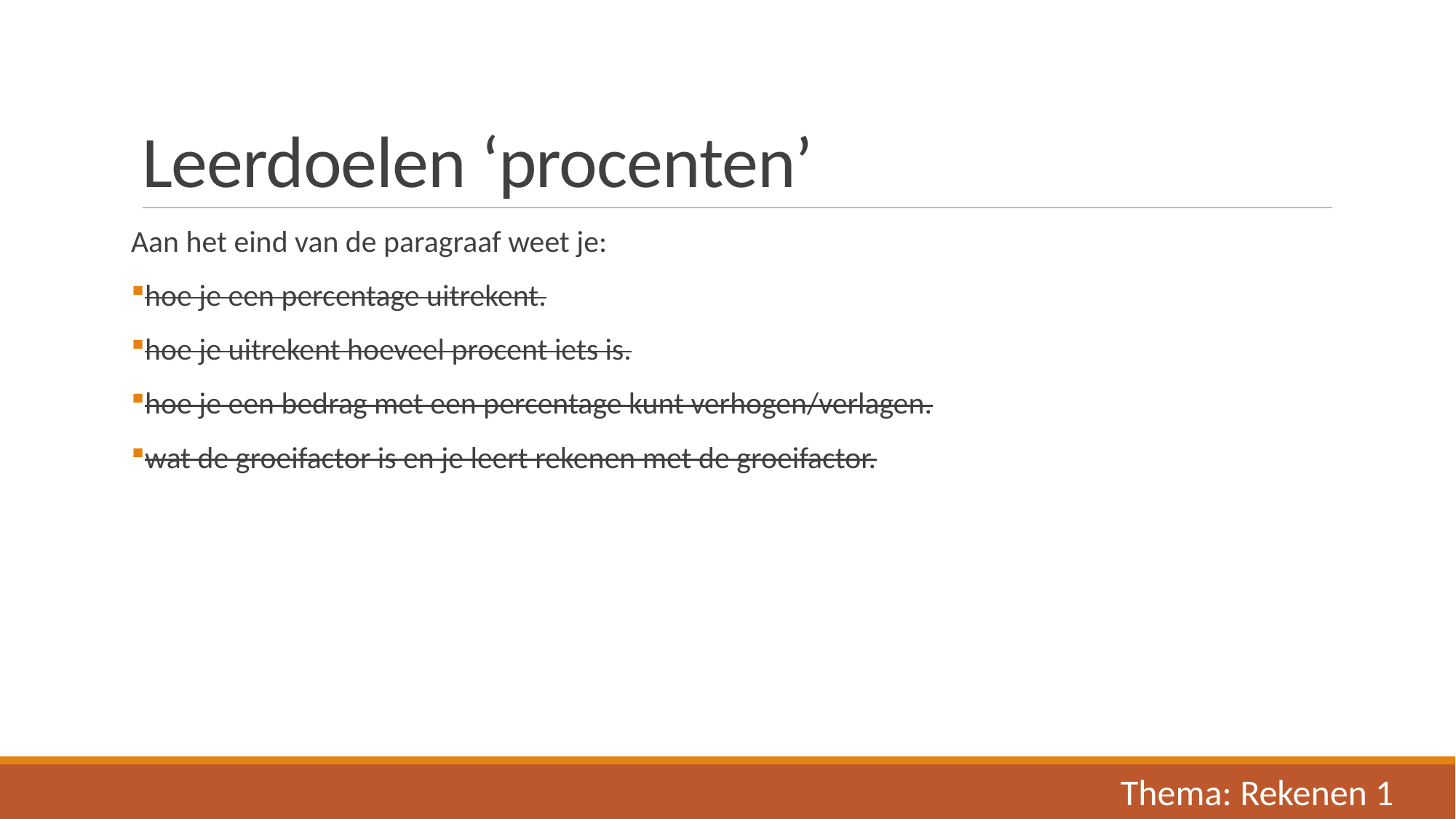

# Leerdoelen ‘procenten’
Aan het eind van de paragraaf weet je:
hoe je een percentage uitrekent.
hoe je uitrekent hoeveel procent iets is.
hoe je een bedrag met een percentage kunt verhogen/verlagen.
wat de groeifactor is en je leert rekenen met de groeifactor.

Thema: Rekenen 1